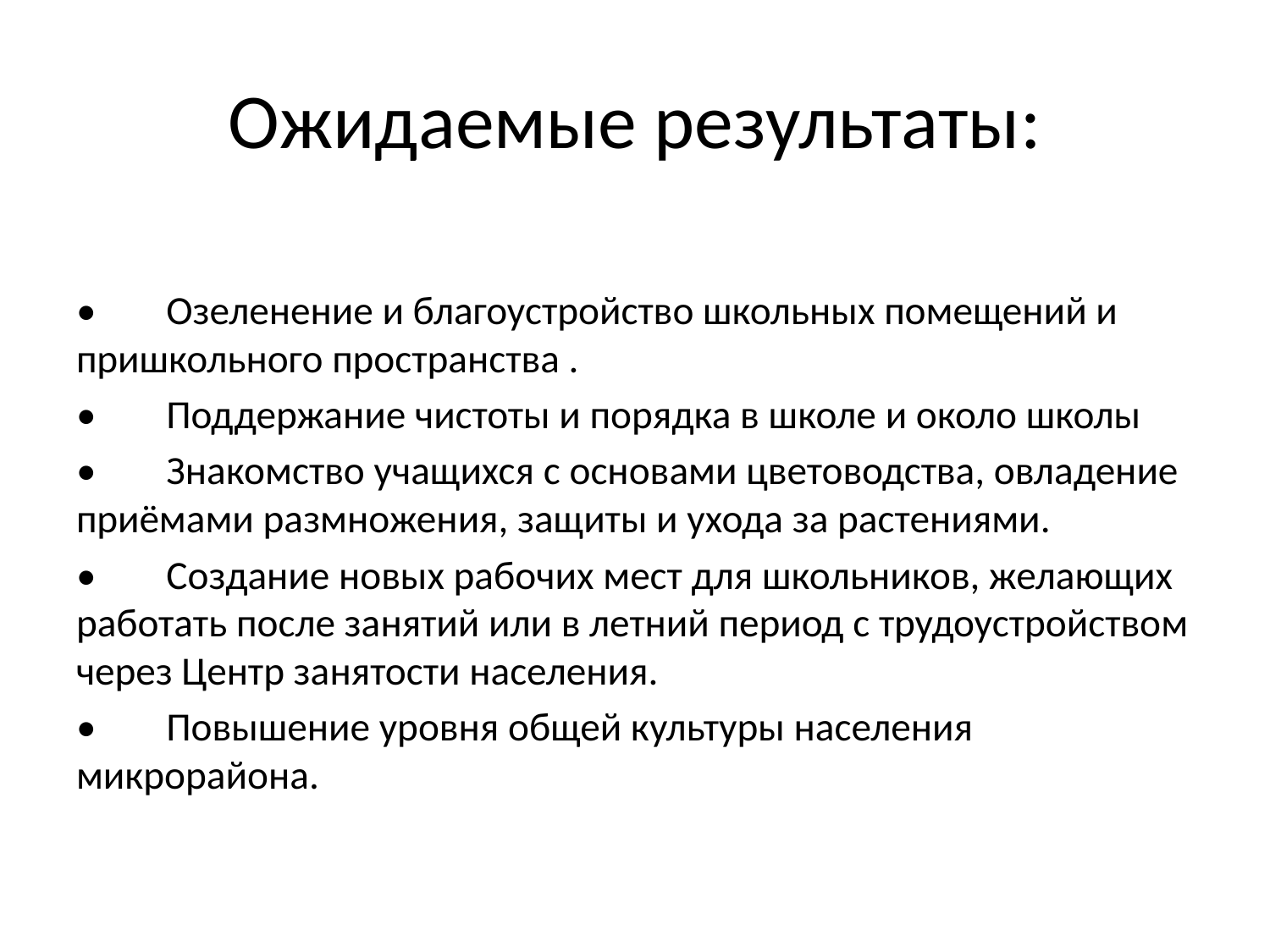

# Ожидаемые результаты:

•	Озеленение и благоустройство школьных помещений и пришкольного пространства .
•	Поддержание чистоты и порядка в школе и около школы
•	Знакомство учащихся с основами цветоводства, овладение  приёмами размножения, защиты и ухода за растениями.
•	Создание новых рабочих мест для школьников, желающих работать после занятий или в летний период с трудоустройством через Центр занятости населения.
•	Повышение уровня общей культуры населения микрорайона.